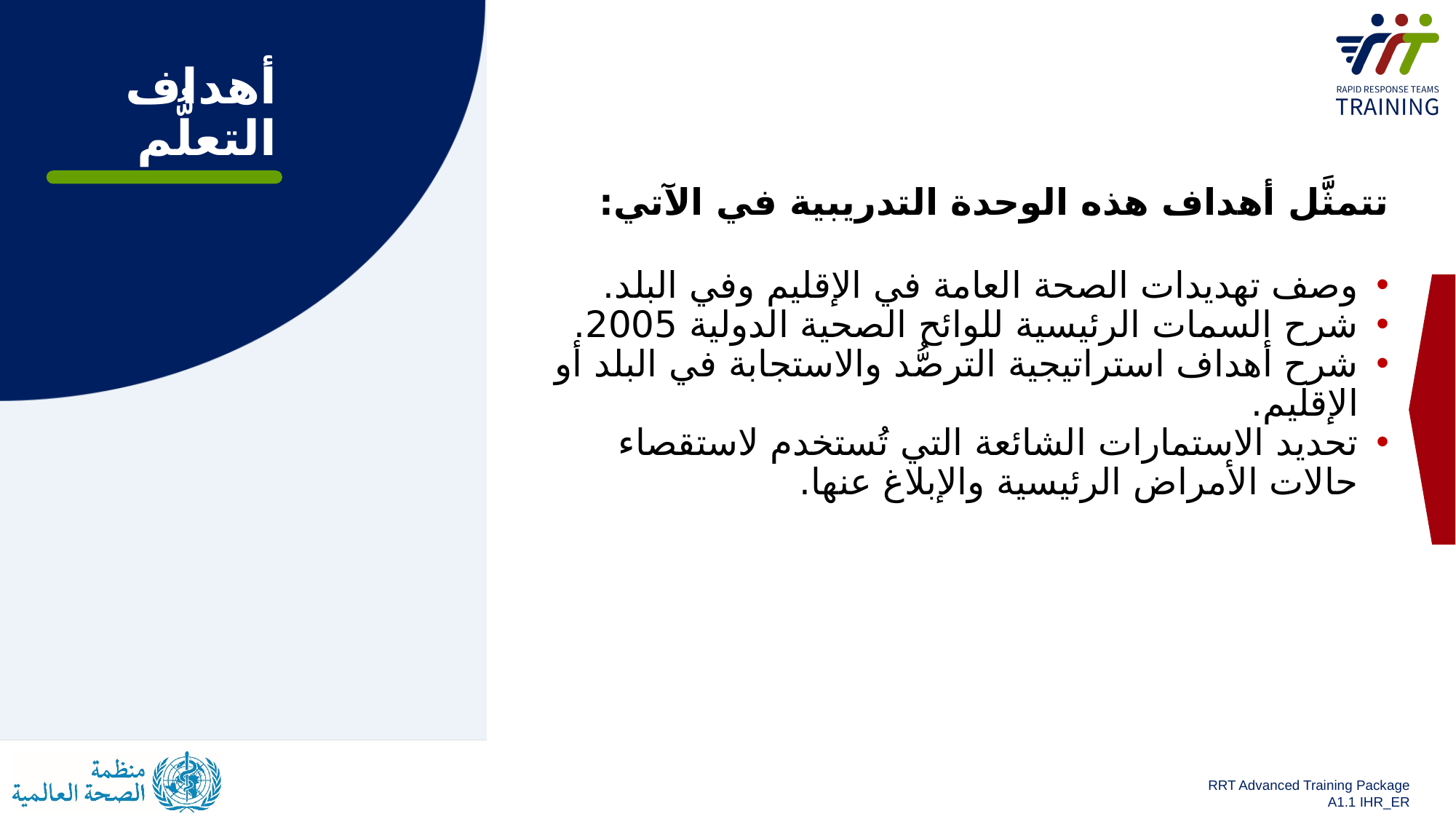

أهداف التعلُّم

تتمثَّل أهداف هذه الوحدة التدريبية في الآتي:

وصف تهديدات الصحة العامة في الإقليم وفي البلد.
شرح السمات الرئيسية للوائح الصحية الدولية 2005.
شرح أهداف استراتيجية الترصُّد والاستجابة في البلد أو الإقليم.
تحديد الاستمارات الشائعة التي تُستخدم لاستقصاء حالات الأمراض الرئيسية والإبلاغ عنها.